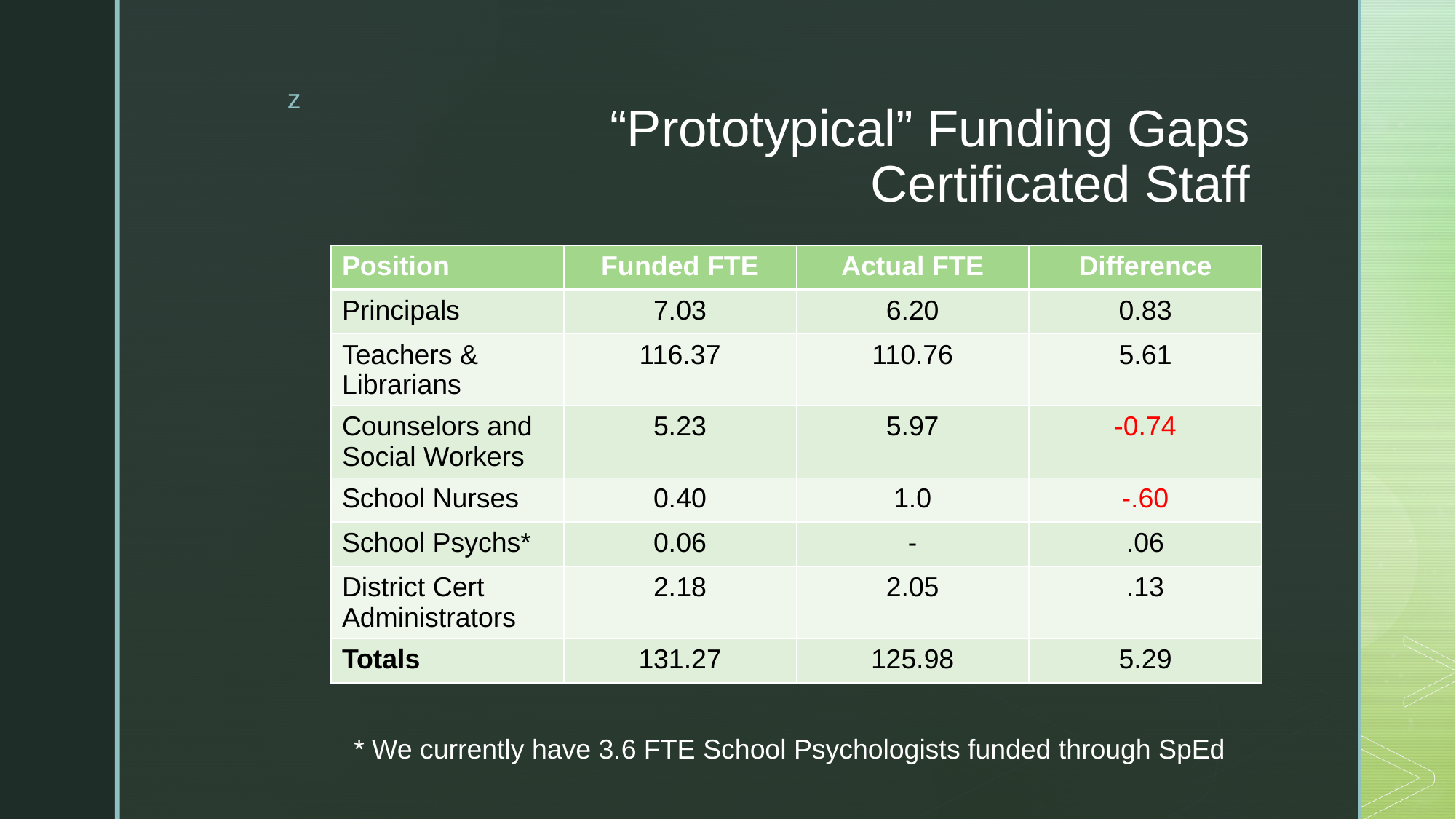

# “Prototypical” Funding Gaps Certificated Staff
| Position | Funded FTE | Actual FTE | Difference |
| --- | --- | --- | --- |
| Principals | 7.03 | 6.20 | 0.83 |
| Teachers & Librarians | 116.37 | 110.76 | 5.61 |
| Counselors and Social Workers | 5.23 | 5.97 | -0.74 |
| School Nurses | 0.40 | 1.0 | -.60 |
| School Psychs\* | 0.06 | - | .06 |
| District Cert Administrators | 2.18 | 2.05 | .13 |
| Totals | 131.27 | 125.98 | 5.29 |
* We currently have 3.6 FTE School Psychologists funded through SpEd